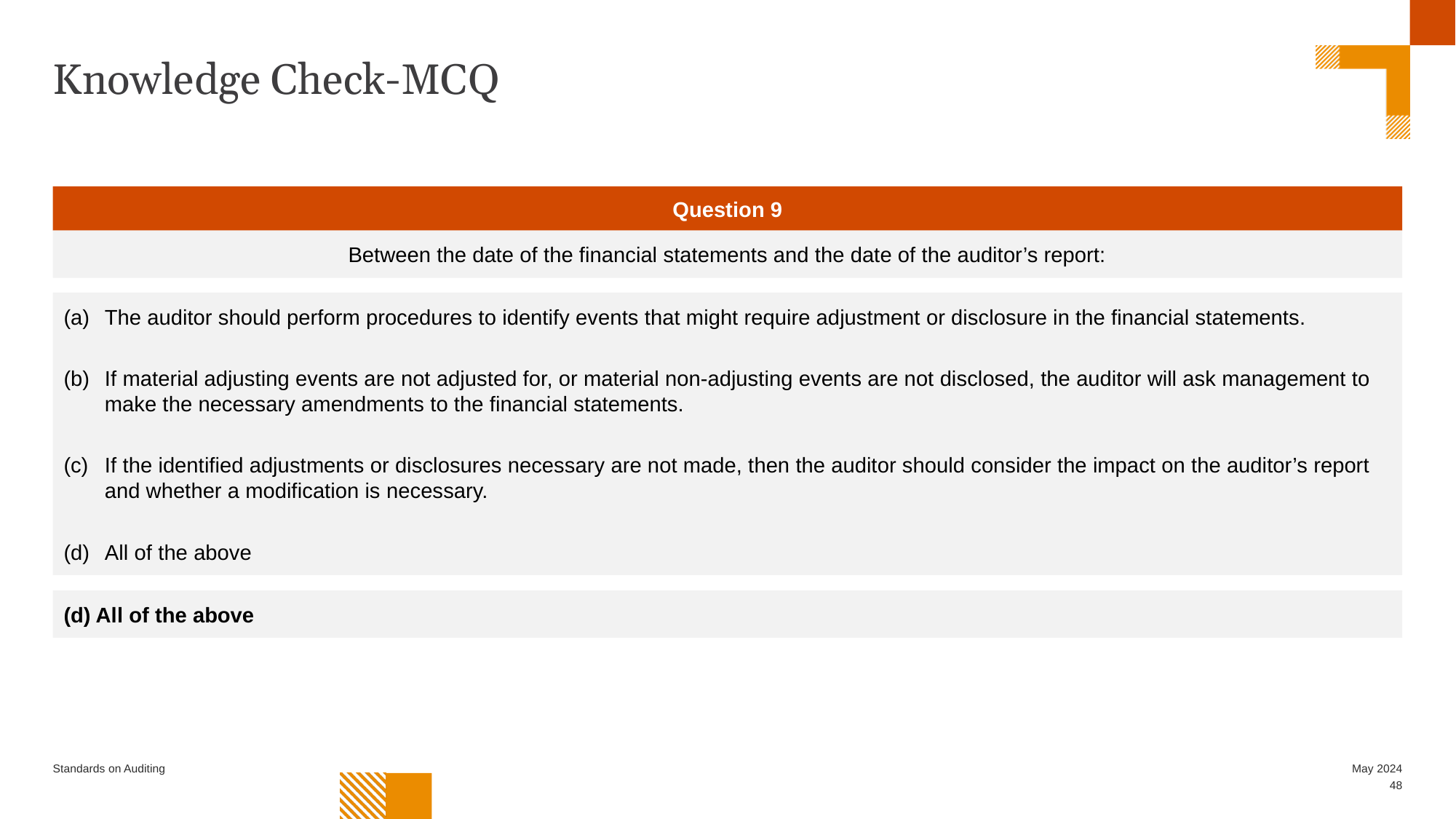

# Knowledge Check-MCQ
Question 9
Between the date of the financial statements and the date of the auditor’s report:
The auditor should perform procedures to identify events that might require adjustment or disclosure in the financial statements.

If material adjusting events are not adjusted for, or material non-adjusting events are not disclosed, the auditor will ask management to make the necessary amendments to the financial statements.

If the identified adjustments or disclosures necessary are not made, then the auditor should consider the impact on the auditor’s report and whether a modification is necessary.

All of the above
(d) All of the above
Standards on Auditing
May 2024
48